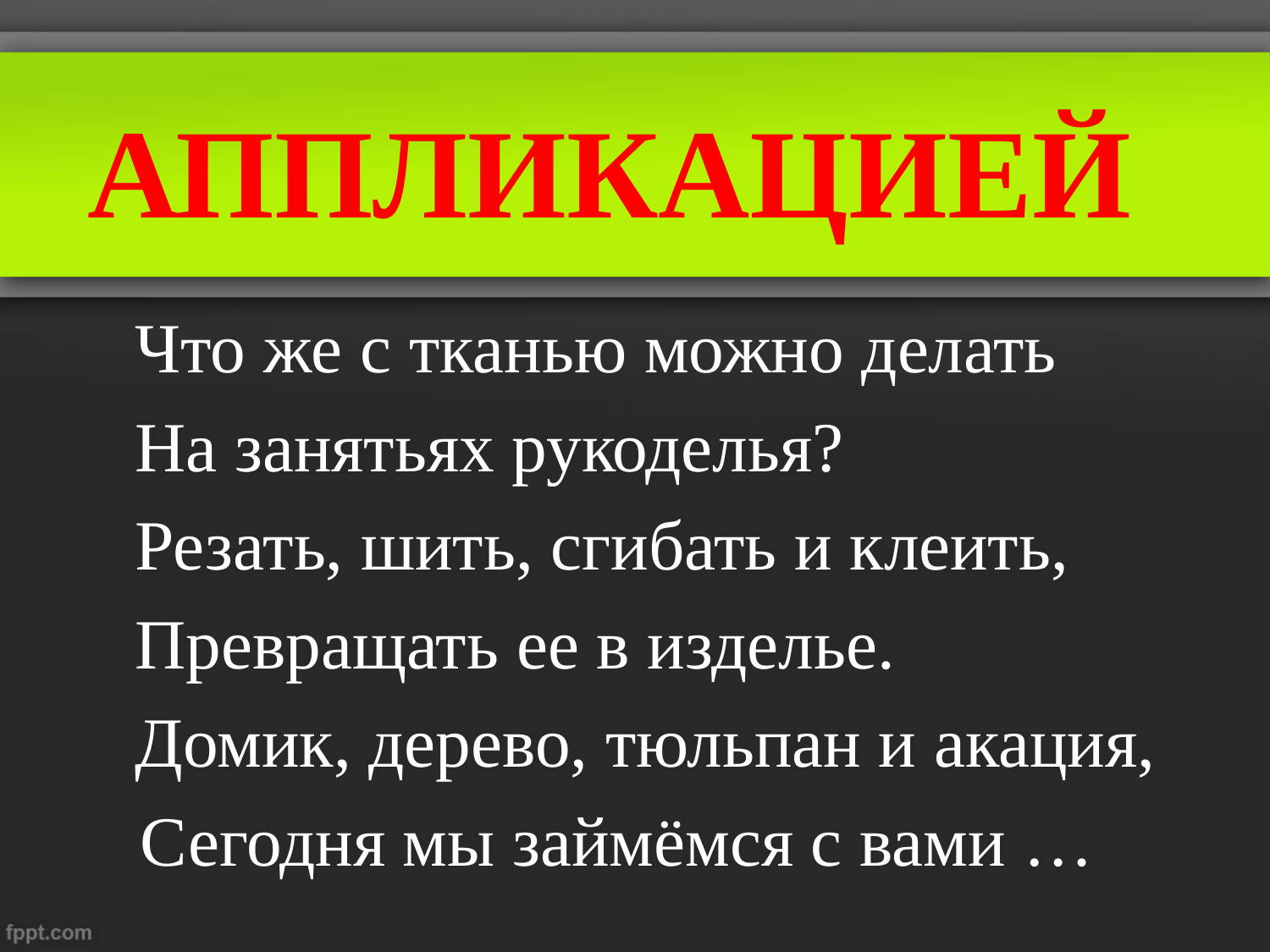

АППЛИКАЦИЕЙ
Что же с тканью можно делать
На занятьях рукоделья?
Резать, шить, сгибать и клеить,
Превращать ее в изделье.
Домик, дерево, тюльпан и акация,
   Сегодня мы займёмся с вами …